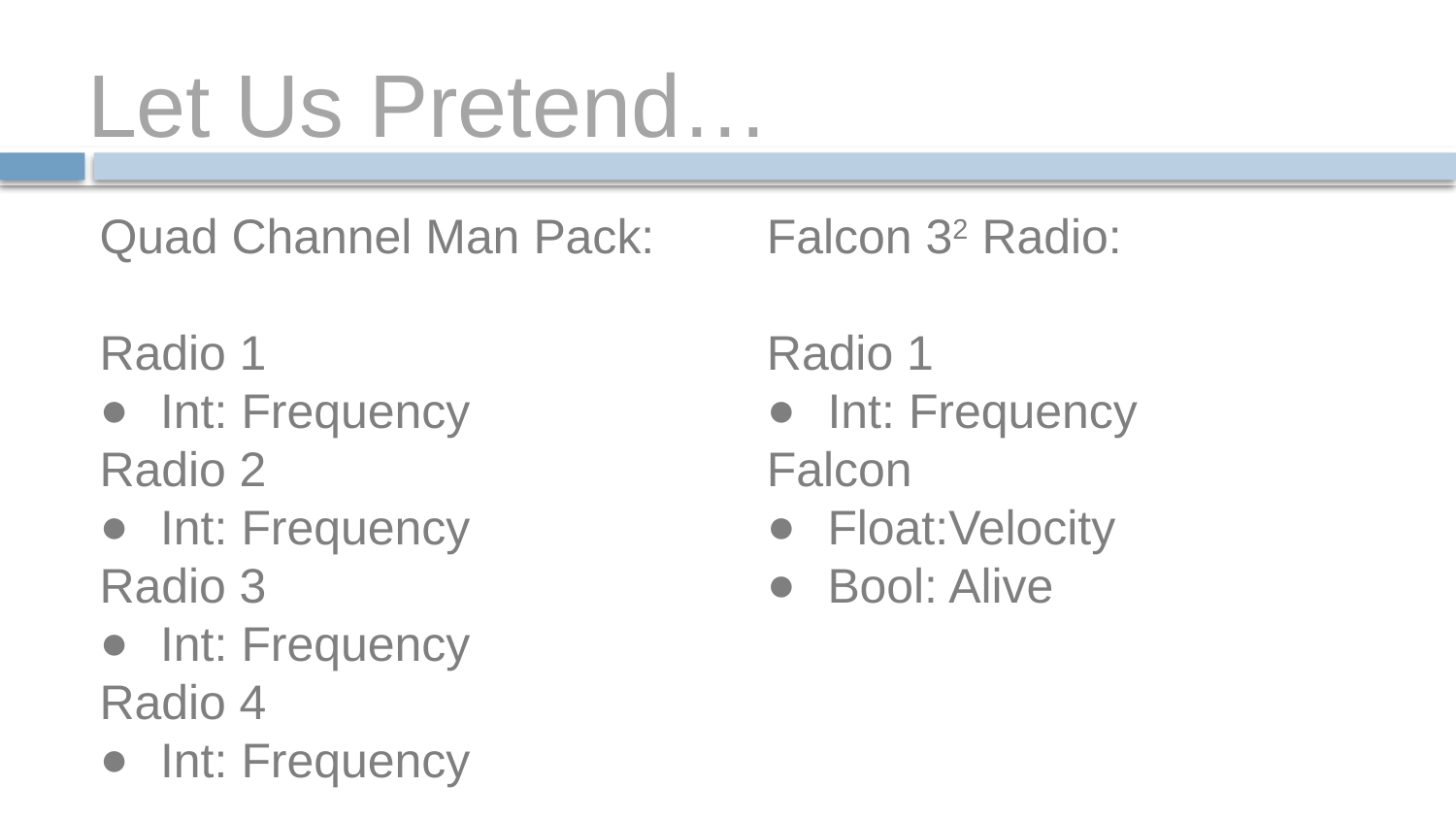

# Let Us Pretend…
Quad Channel Man Pack:

Radio 1
Int: Frequency
Radio 2
Int: Frequency
Radio 3
Int: Frequency
Radio 4
Int: Frequency

Falcon 32 Radio:

Radio 1
Int: Frequency
Falcon
Float:Velocity
Bool: Alive